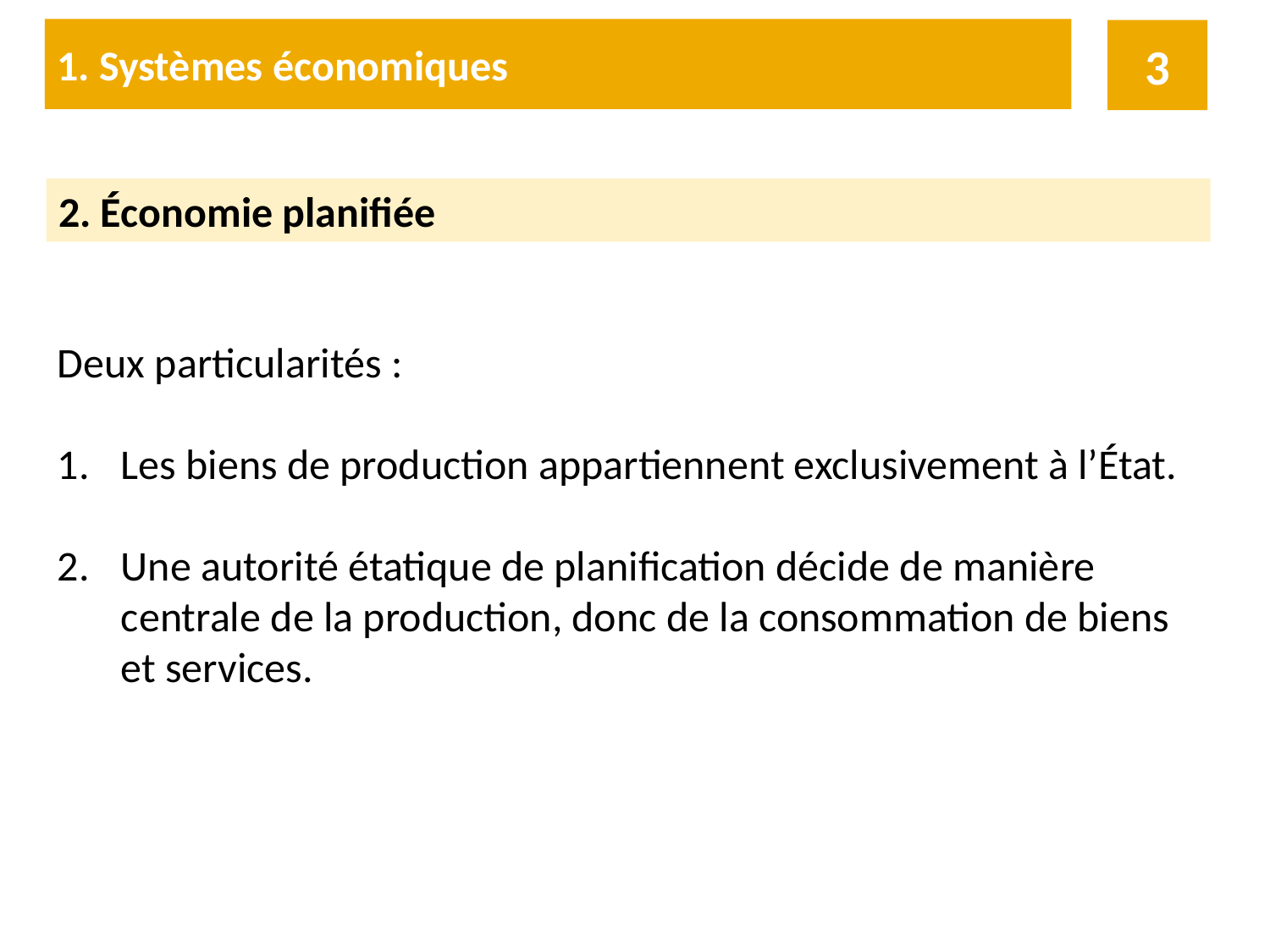

1. Systèmes économiques
3

2. Économie planifiée
Deux particularités :

Les biens de production appartiennent exclusivement à l’État.

Une autorité étatique de planification décide de manière centrale de la production, donc de la consommation de biens et services.